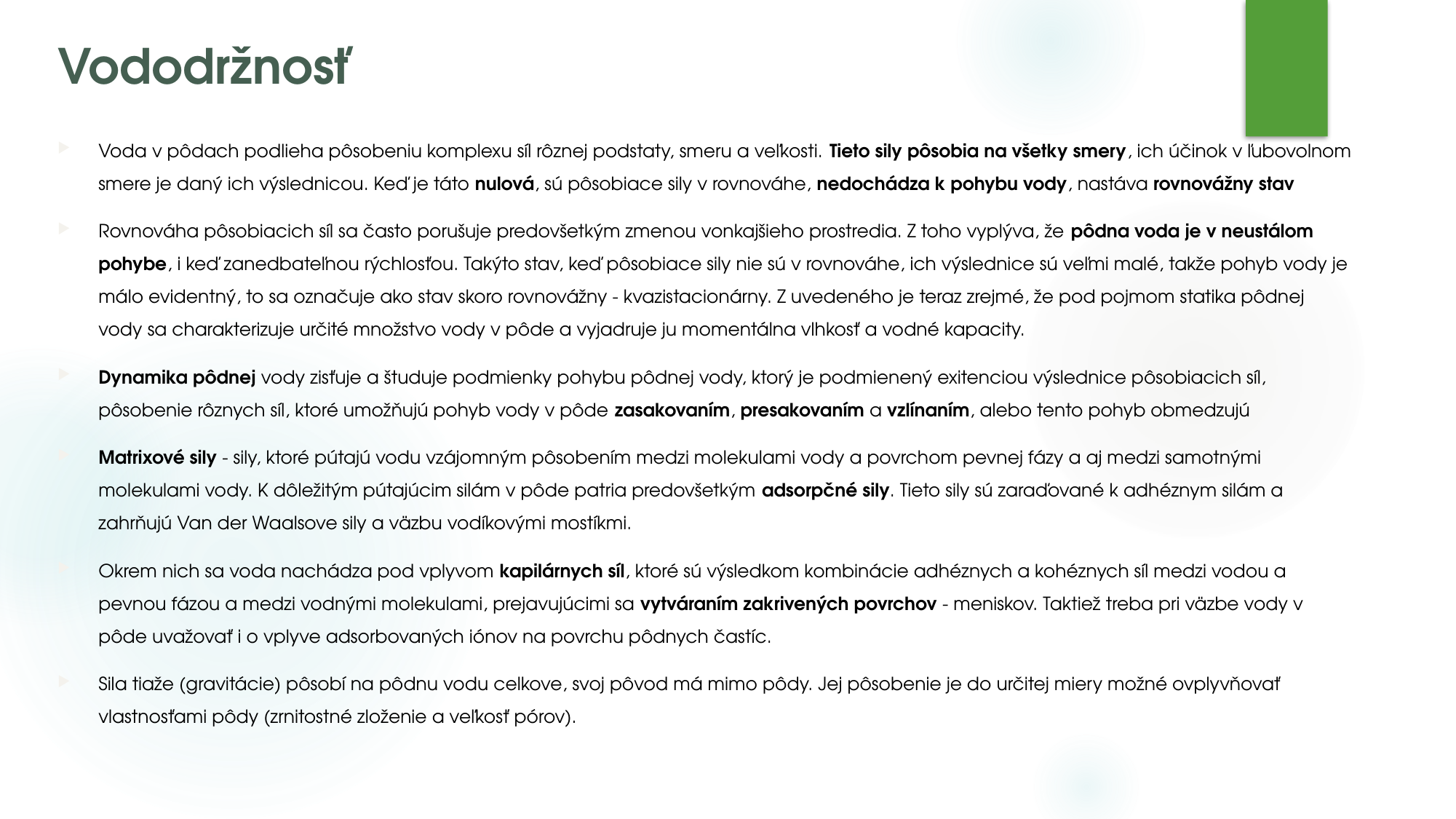

# Vododržnosť
Voda v pôdach podlieha pôsobeniu komplexu síl rôznej podstaty, smeru a veľkosti. Tieto sily pôsobia na všetky smery, ich účinok v ľubovolnom smere je daný ich výslednicou. Keď je táto nulová, sú pôsobiace sily v rovnováhe, nedochádza k pohybu vody, nastáva rovnovážny stav
Rovnováha pôsobiacich síl sa často porušuje predovšetkým zmenou vonkajšieho prostredia. Z toho vyplýva, že pôdna voda je v neustálom pohybe, i keď zanedbateľnou rýchlosťou. Takýto stav, keď pôsobiace sily nie sú v rovnováhe, ich výslednice sú veľmi malé, takže pohyb vody je málo evidentný, to sa označuje ako stav skoro rovnovážny - kvazistacionárny. Z uvedeného je teraz zrejmé, že pod pojmom statika pôdnej vody sa charakterizuje určité množstvo vody v pôde a vyjadruje ju momentálna vlhkosť a vodné kapacity.
Dynamika pôdnej vody zisťuje a študuje podmienky pohybu pôdnej vody, ktorý je podmienený exitenciou výslednice pôsobiacich síl, pôsobenie rôznych síl, ktoré umožňujú pohyb vody v pôde zasakovaním, presakovaním a vzlínaním, alebo tento pohyb obmedzujú
Matrixové sily - sily, ktoré pútajú vodu vzájomným pôsobením medzi molekulami vody a povrchom pevnej fázy a aj medzi samotnými molekulami vody. K dôležitým pútajúcim silám v pôde patria predovšetkým adsorpčné sily. Tieto sily sú zaraďované k adhéznym silám a zahrňujú Van der Waalsove sily a väzbu vodíkovými mostíkmi.
Okrem nich sa voda nachádza pod vplyvom kapilárnych síl, ktoré sú výsledkom kombinácie adhéznych a kohéznych síl medzi vodou a pevnou fázou a medzi vodnými molekulami, prejavujúcimi sa vytváraním zakrivených povrchov - meniskov. Taktiež treba pri väzbe vody v pôde uvažovať i o vplyve adsorbovaných iónov na povrchu pôdnych častíc.
Sila tiaže (gravitácie) pôsobí na pôdnu vodu celkove, svoj pôvod má mimo pôdy. Jej pôsobenie je do určitej miery možné ovplyvňovať vlastnosťami pôdy (zrnitostné zloženie a veľkosť pórov).